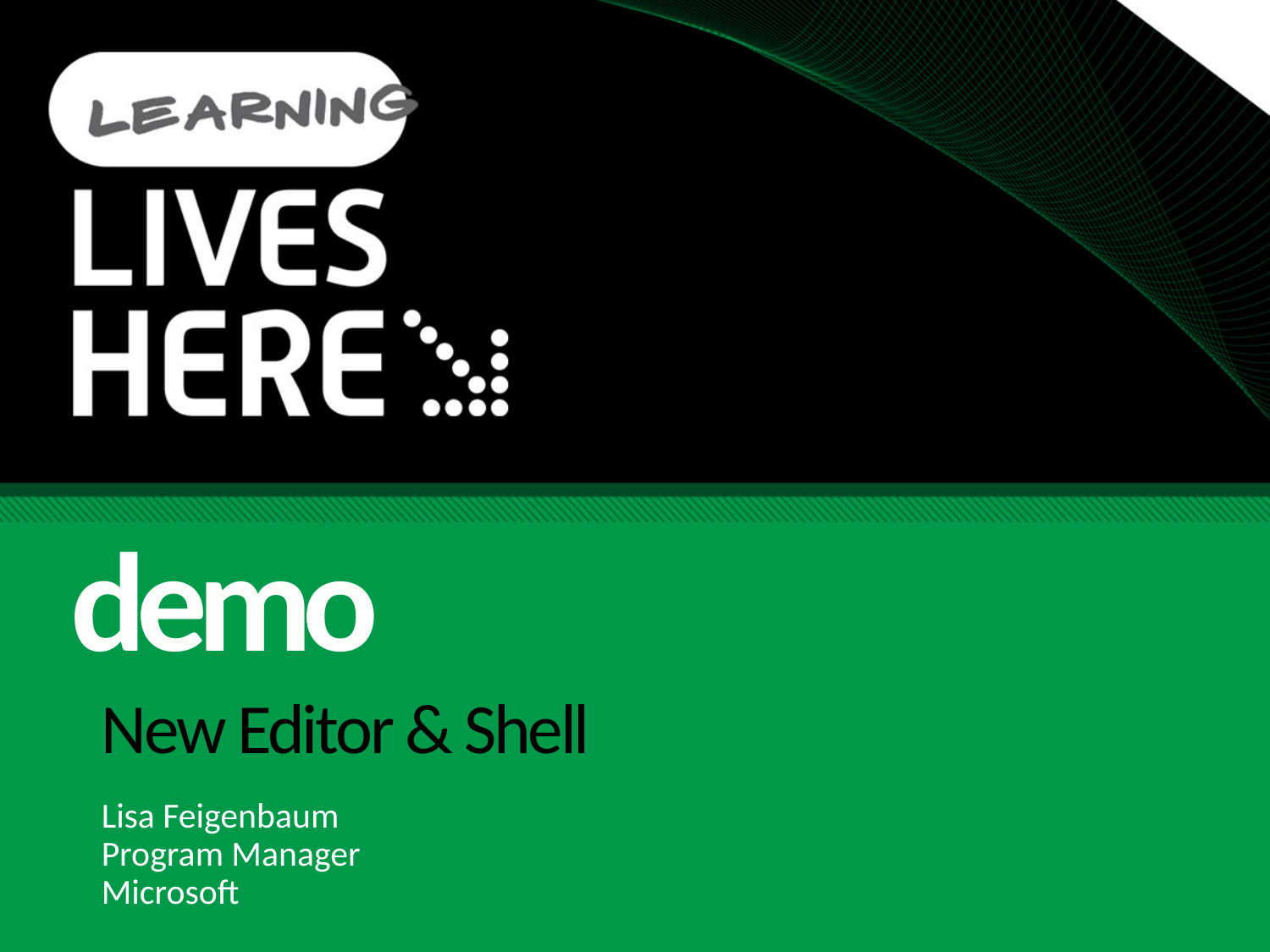

demo
# New Editor & Shell
Lisa Feigenbaum
Program Manager
Microsoft